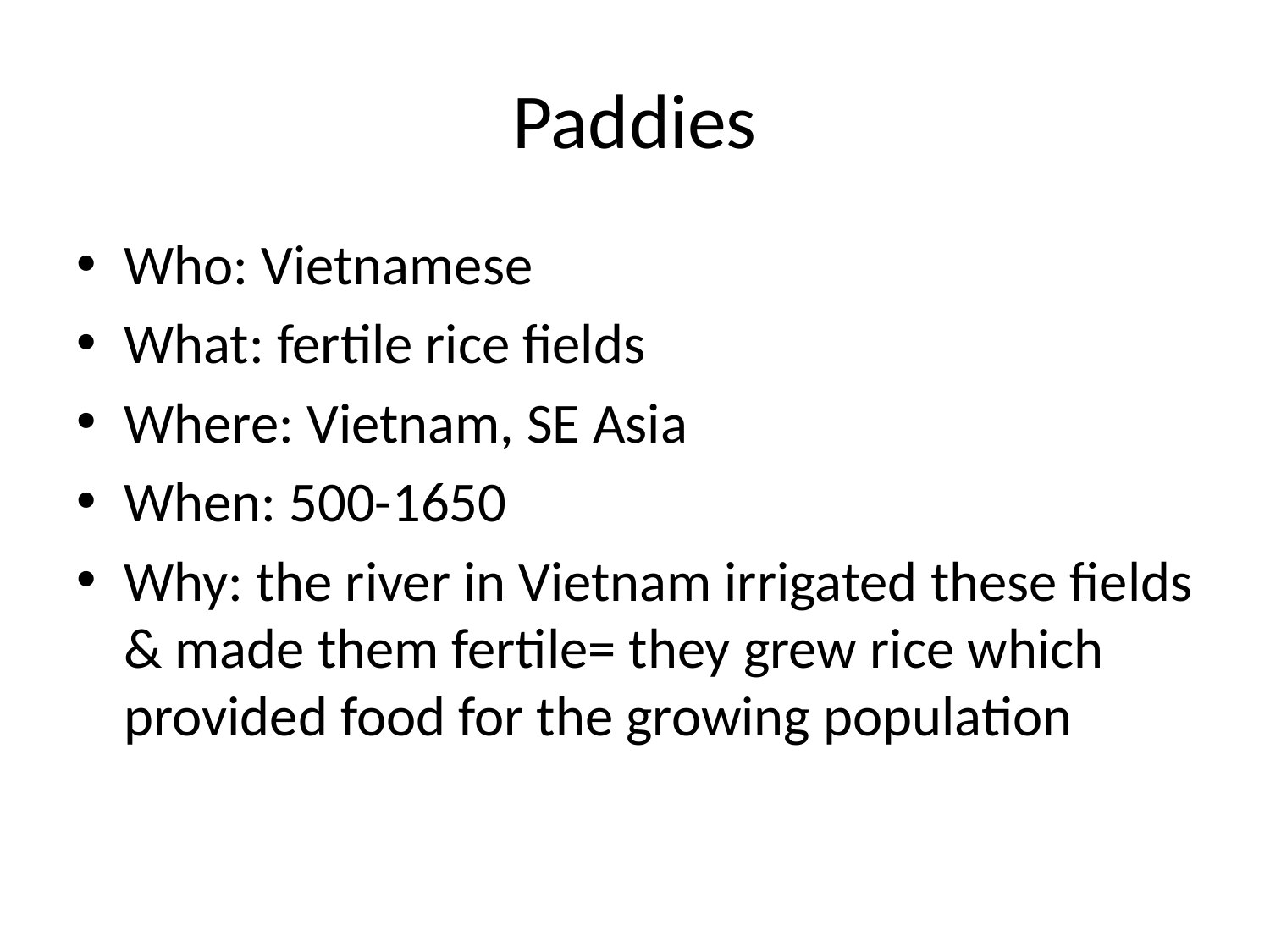

# Paddies
Who: Vietnamese
What: fertile rice fields
Where: Vietnam, SE Asia
When: 500-1650
Why: the river in Vietnam irrigated these fields & made them fertile= they grew rice which provided food for the growing population